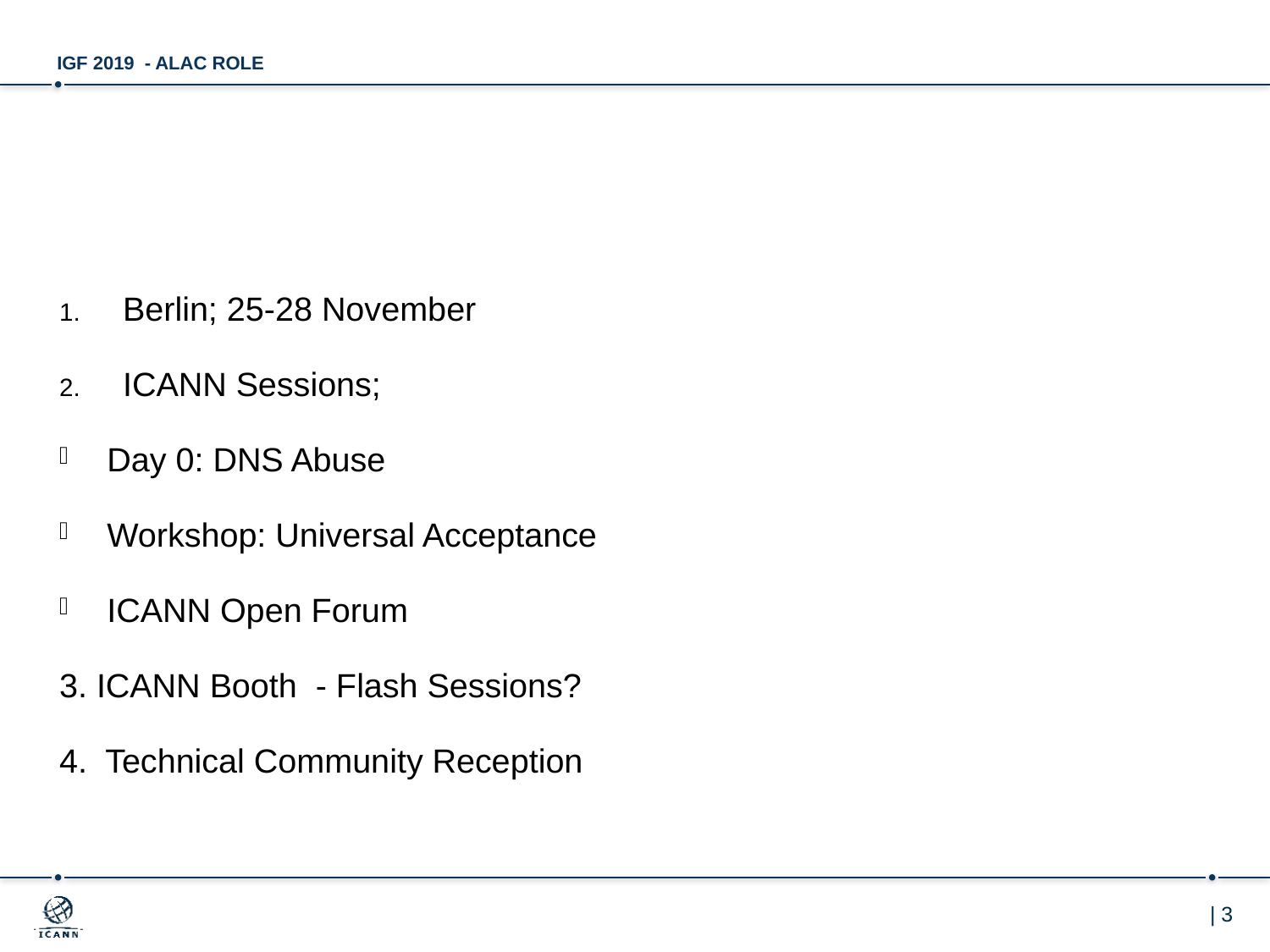

# IGF 2019  - ALAC ROLE

Berlin; 25-28 November
ICANN Sessions;
Day 0: DNS Abuse
Workshop: Universal Acceptance
ICANN Open Forum
3. ICANN Booth  - Flash Sessions?
4.  Technical Community Reception